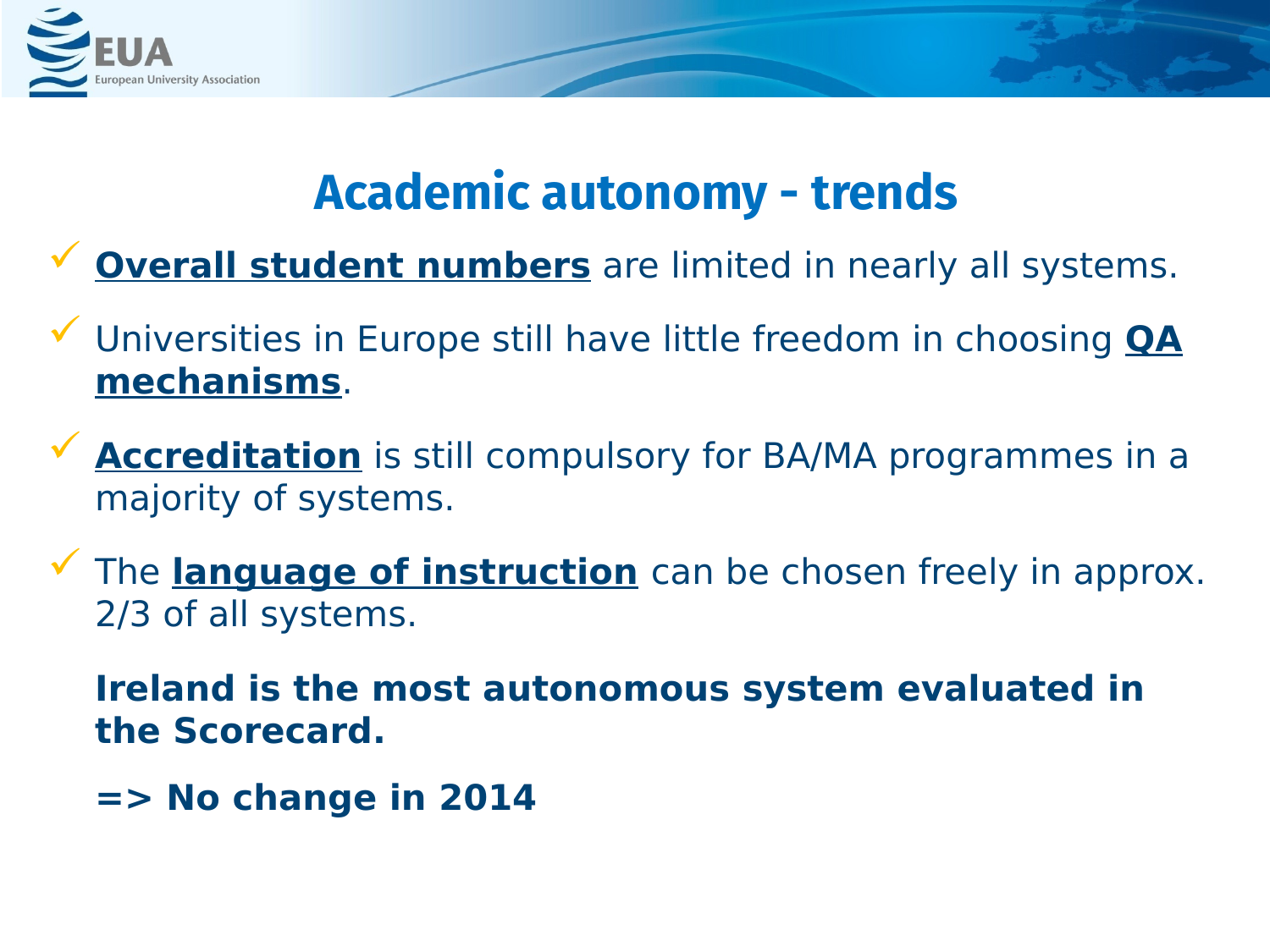

# Academic autonomy - trends
Overall student numbers are limited in nearly all systems.
Universities in Europe still have little freedom in choosing QA mechanisms.
Accreditation is still compulsory for BA/MA programmes in a majority of systems.
The language of instruction can be chosen freely in approx. 2/3 of all systems.
	Ireland is the most autonomous system evaluated in the Scorecard.
	=> No change in 2014
…21…